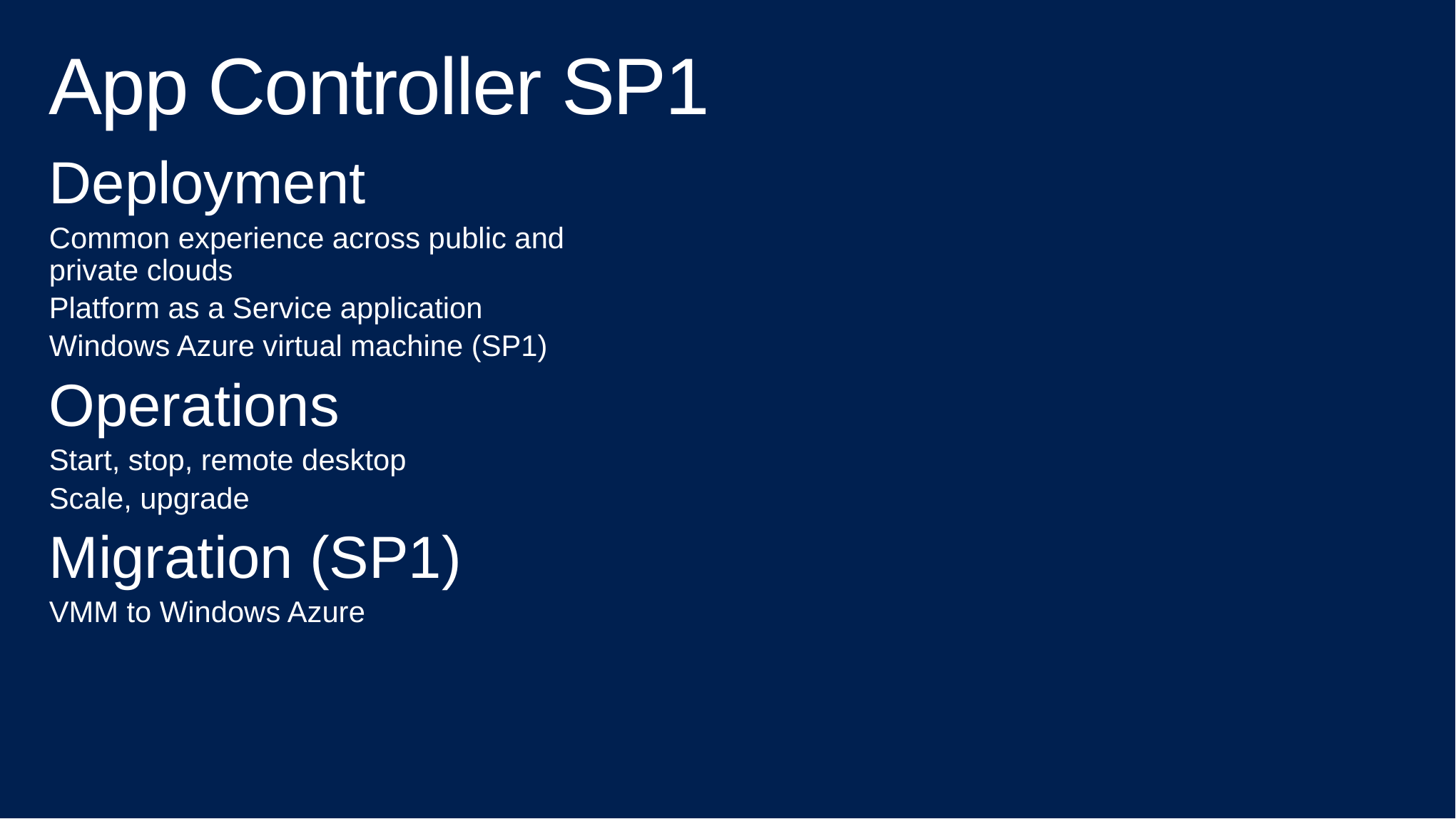

# App Controller SP1
Deployment
Common experience across public and private clouds
Platform as a Service application
Windows Azure virtual machine (SP1)
Operations
Start, stop, remote desktop
Scale, upgrade
Migration (SP1)
VMM to Windows Azure